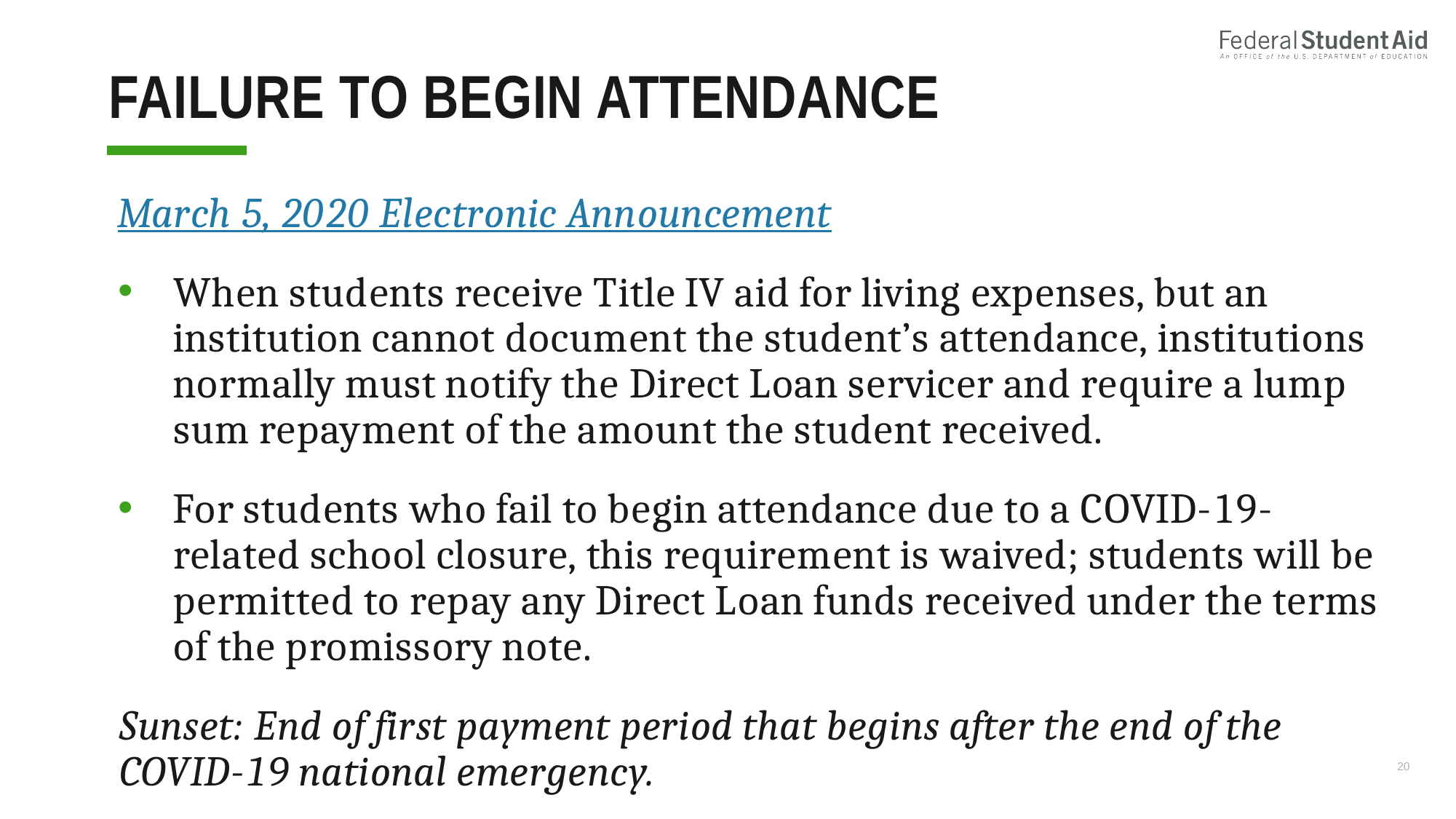

# Failure to begin attendance
March 5, 2020 Electronic Announcement
When students receive Title IV aid for living expenses, but an institution cannot document the student’s attendance, institutions normally must notify the Direct Loan servicer and require a lump sum repayment of the amount the student received.
For students who fail to begin attendance due to a COVID-19-related school closure, this requirement is waived; students will be permitted to repay any Direct Loan funds received under the terms of the promissory note.
Sunset: End of first payment period that begins after the end of the COVID-19 national emergency.

20